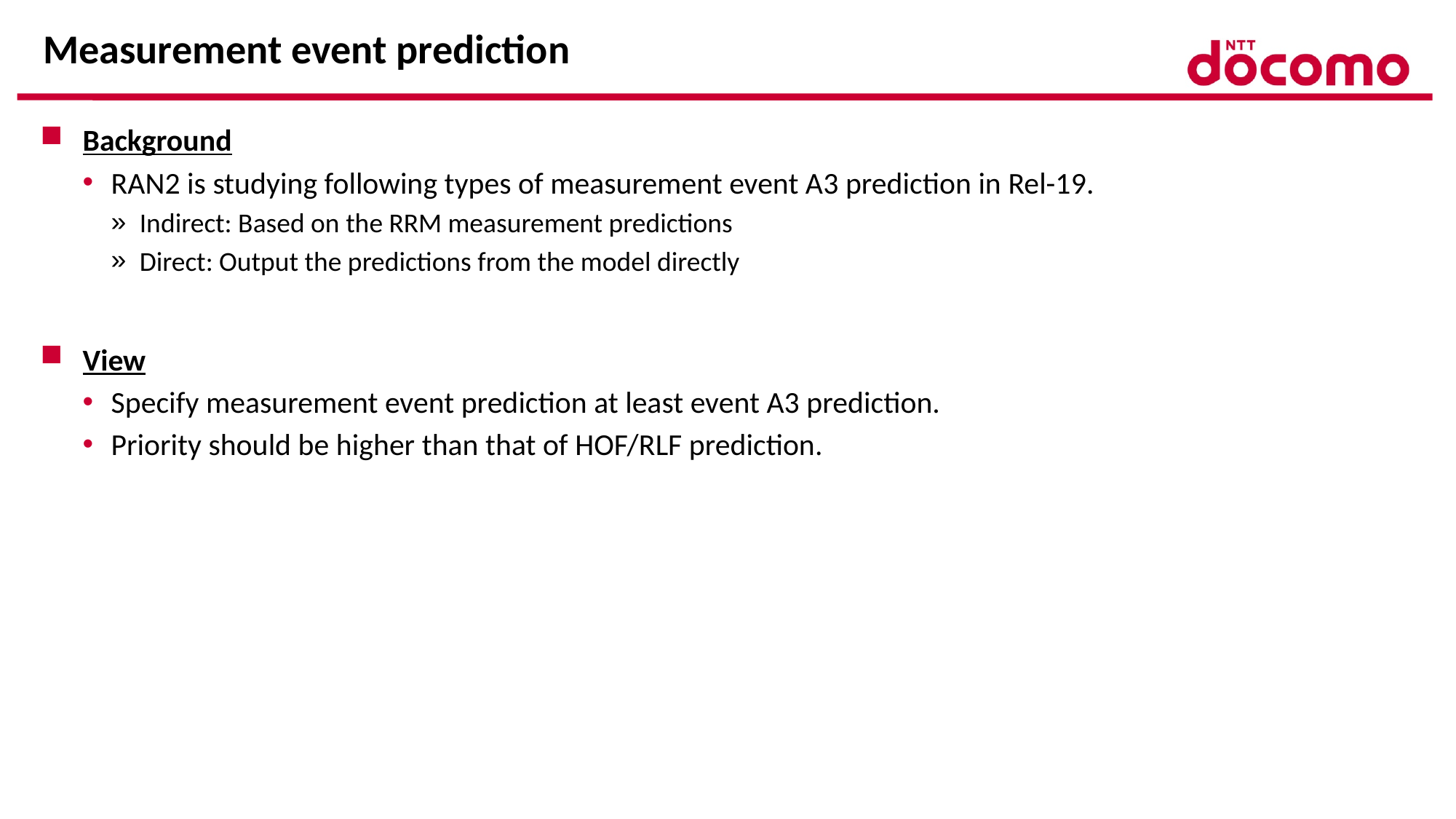

# Measurement event prediction
Background
RAN2 is studying following types of measurement event A3 prediction in Rel-19.
Indirect: Based on the RRM measurement predictions
Direct: Output the predictions from the model directly

View
Specify measurement event prediction at least event A3 prediction.
Priority should be higher than that of HOF/RLF prediction.